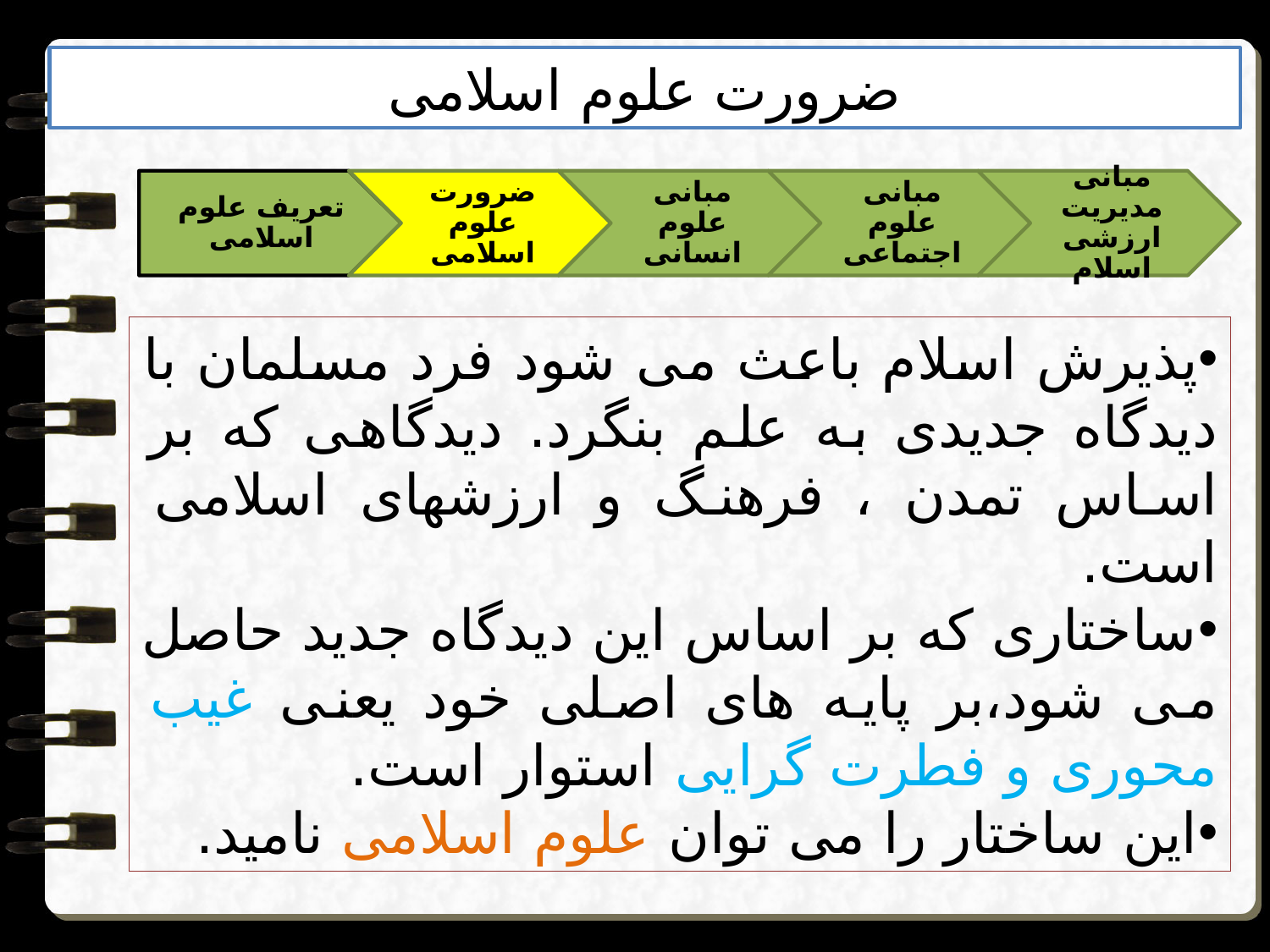

ضرورت علوم اسلامی
تعریف علوم اسلامی
ضرورت علوم اسلامی
مبانی علوم انسانی
مبانی علوم اجتماعی
مبانی مدیریت ارزشی اسلام
پذیرش اسلام باعث می شود فرد مسلمان با دیدگاه جدیدی به علم بنگرد. دیدگاهی که بر اساس تمدن ، فرهنگ و ارزشهای اسلامی است.
ساختاری که بر اساس این دیدگاه جدید حاصل می شود،بر پایه های اصلی خود یعنی غیب محوری و فطرت گرایی استوار است.
این ساختار را می توان علوم اسلامی نامید.